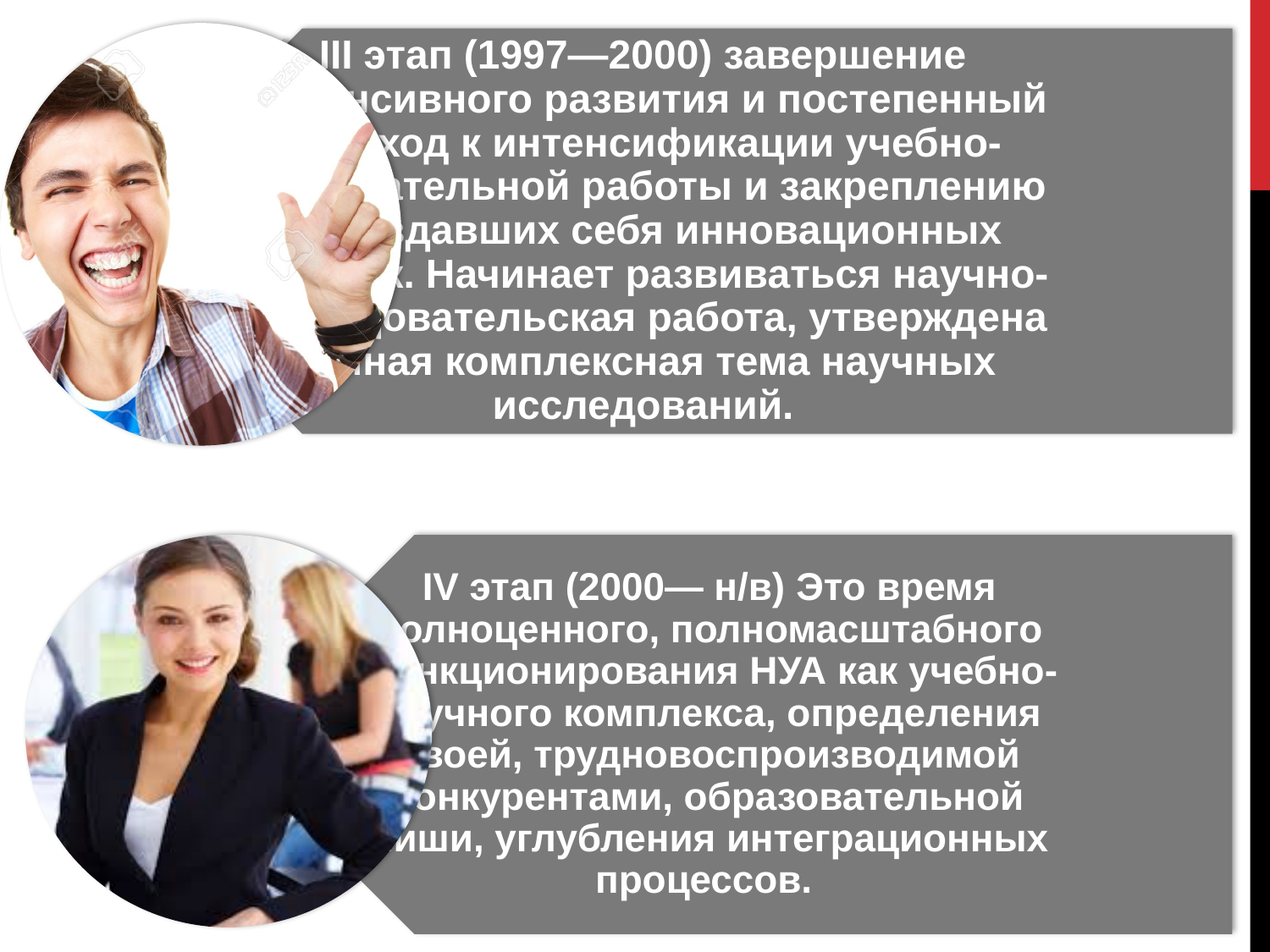

III этап (1997—2000) завершение экстенсивного развития и постепенный переход к интенсификации учебно-воспитательной работы и закреплению оправдавших себя инновационных методик. Начинает развиваться научно-исследовательская работа, утверждена единая комплексная тема научных исследований.

IV этап (2000— н/в) Это время полноценного, полномасштабного функционирования НУА как учебно-научного комплекса, определения своей, трудновоспроизводимой конкурентами, образовательной ниши, углубления интеграционных процессов.